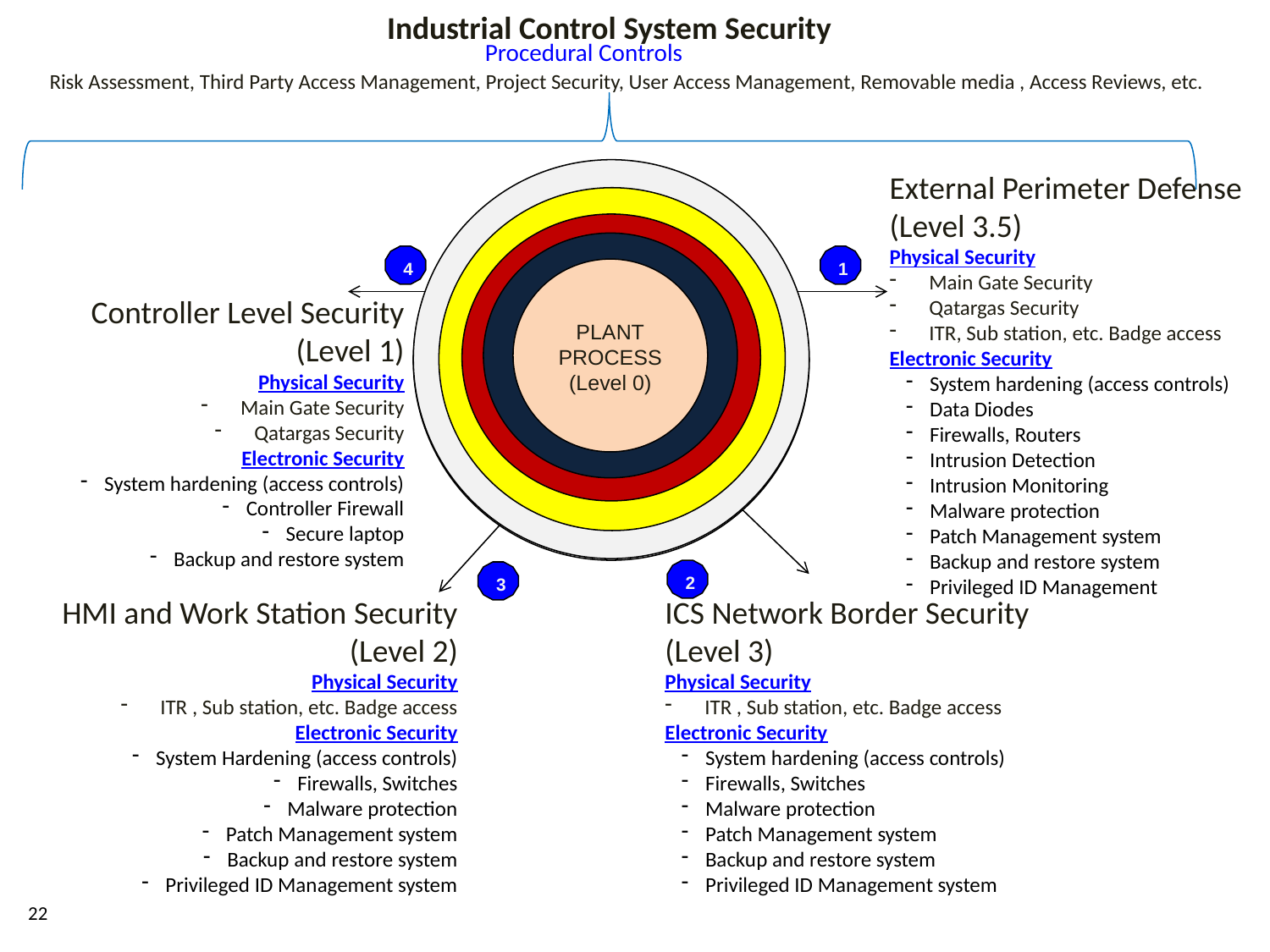

# Industrial Control System Security
Procedural Controls
Risk Assessment, Third Party Access Management, Project Security, User Access Management, Removable media , Access Reviews, etc.

PLANT
PROCESS
(Level 0)

External Perimeter Defense
(Level 3.5)
Physical Security
Main Gate Security
Qatargas Security
ITR, Sub station, etc. Badge access
Electronic Security
System hardening (access controls)
Data Diodes
Firewalls, Routers
Intrusion Detection
Intrusion Monitoring
Malware protection
Patch Management system
Backup and restore system
Privileged ID Management

4
1

PLANT
PROCESS
(Level 0)
Controller Level Security (Level 1)
Physical Security
Main Gate Security
Qatargas Security
Electronic Security
System hardening (access controls)
Controller Firewall
Secure laptop
Backup and restore system
2
3
HMI and Work Station Security (Level 2)
Physical Security
ITR , Sub station, etc. Badge access
Electronic Security
System Hardening (access controls)
Firewalls, Switches
Malware protection
Patch Management system
Backup and restore system
Privileged ID Management system
ICS Network Border Security
(Level 3)
Physical Security
ITR , Sub station, etc. Badge access
Electronic Security
System hardening (access controls)
Firewalls, Switches
Malware protection
Patch Management system
Backup and restore system
Privileged ID Management system

22